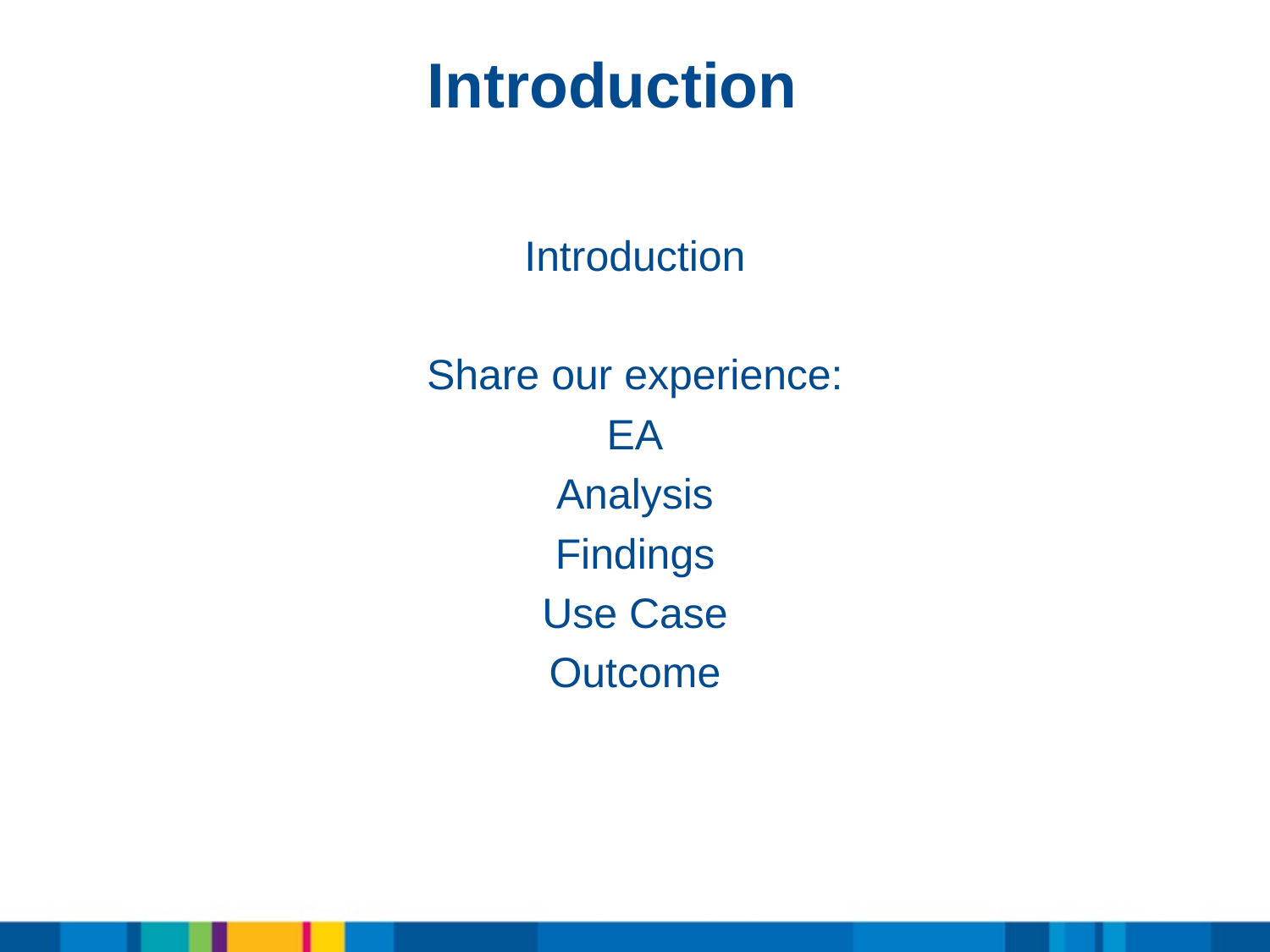

# Introduction
Introduction

Share our experience:
EA
Analysis
Findings
Use Case
Outcome